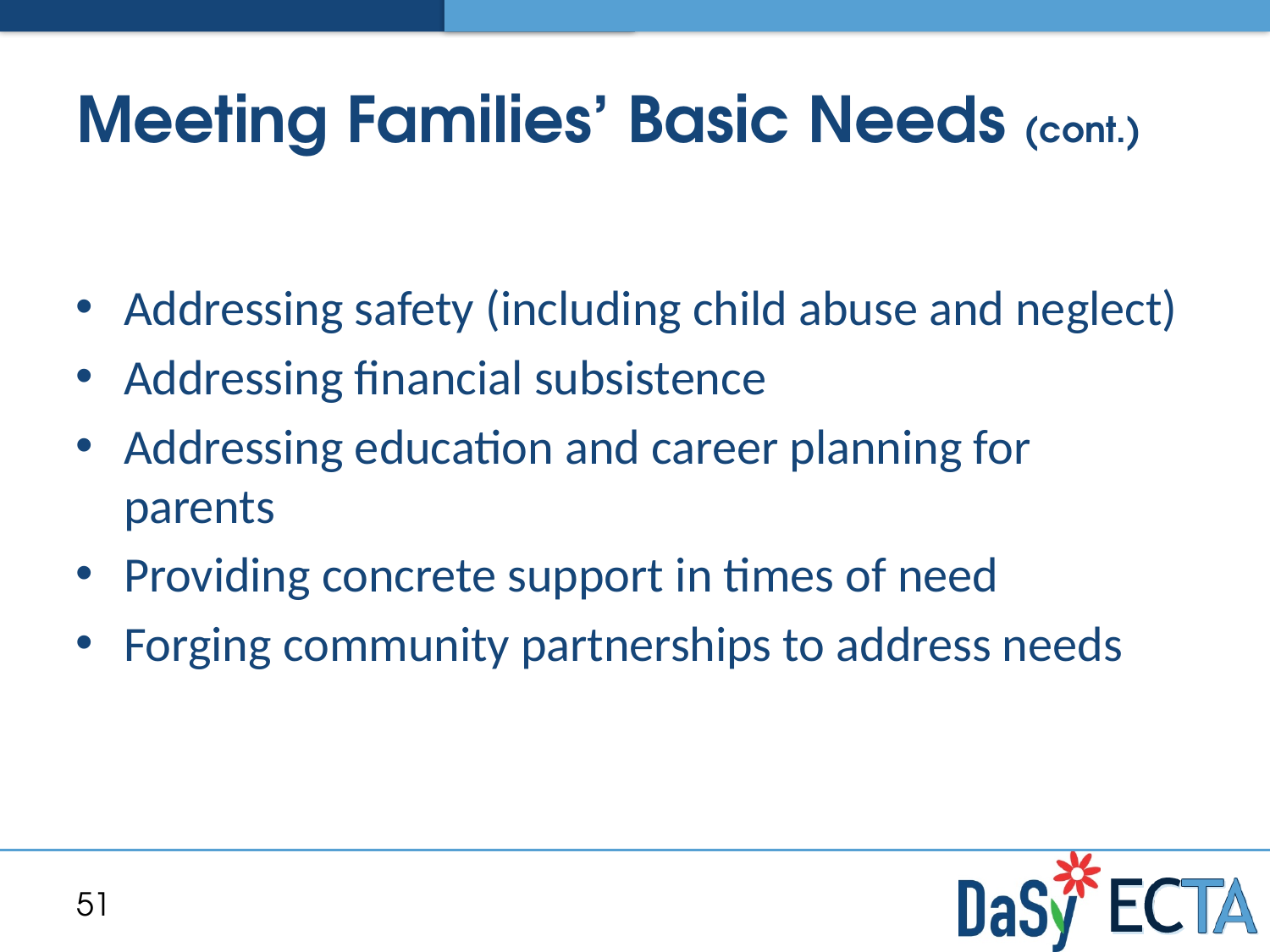

# Meeting Families’ Basic Needs (cont.)

Addressing safety (including child abuse and neglect)
Addressing financial subsistence
Addressing education and career planning for parents
Providing concrete support in times of need
Forging community partnerships to address needs
51